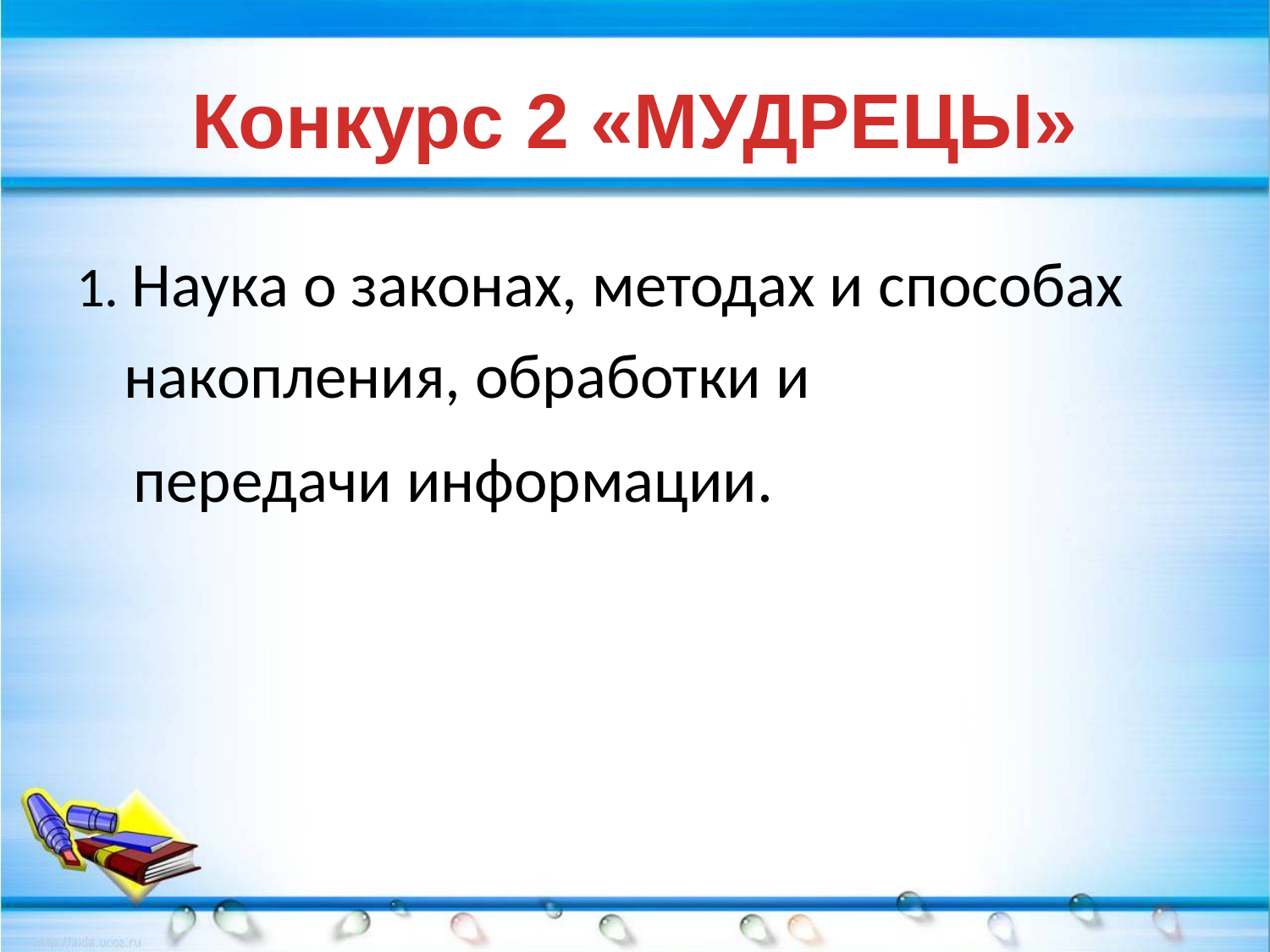

# Конкурс 2 «МУДРЕЦЫ»
1. Наука о законах, методах и способах     накопления, обработки и
    передачи информации.